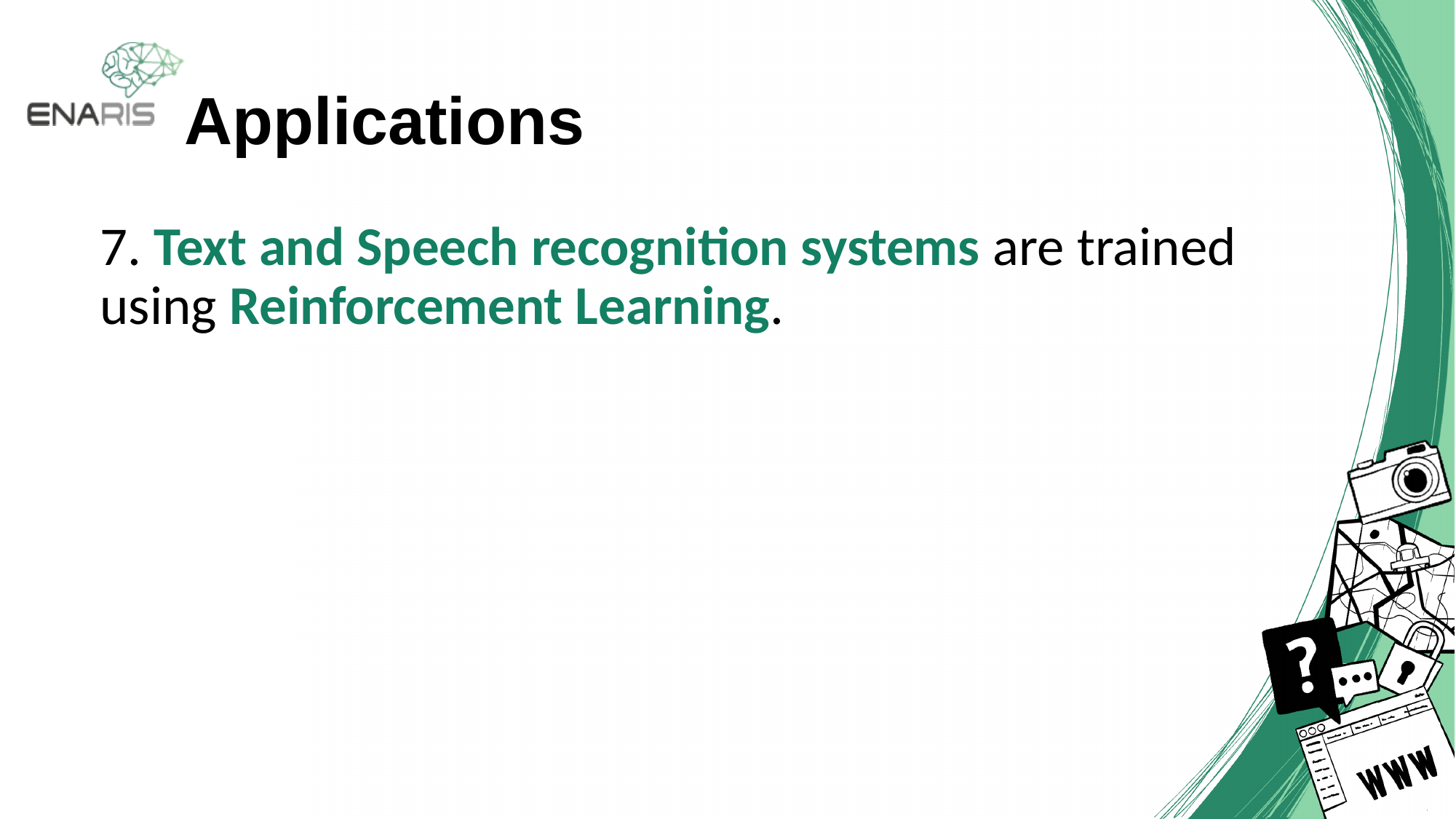

# Applications
7. Text and Speech recognition systems are trained using Reinforcement Learning.